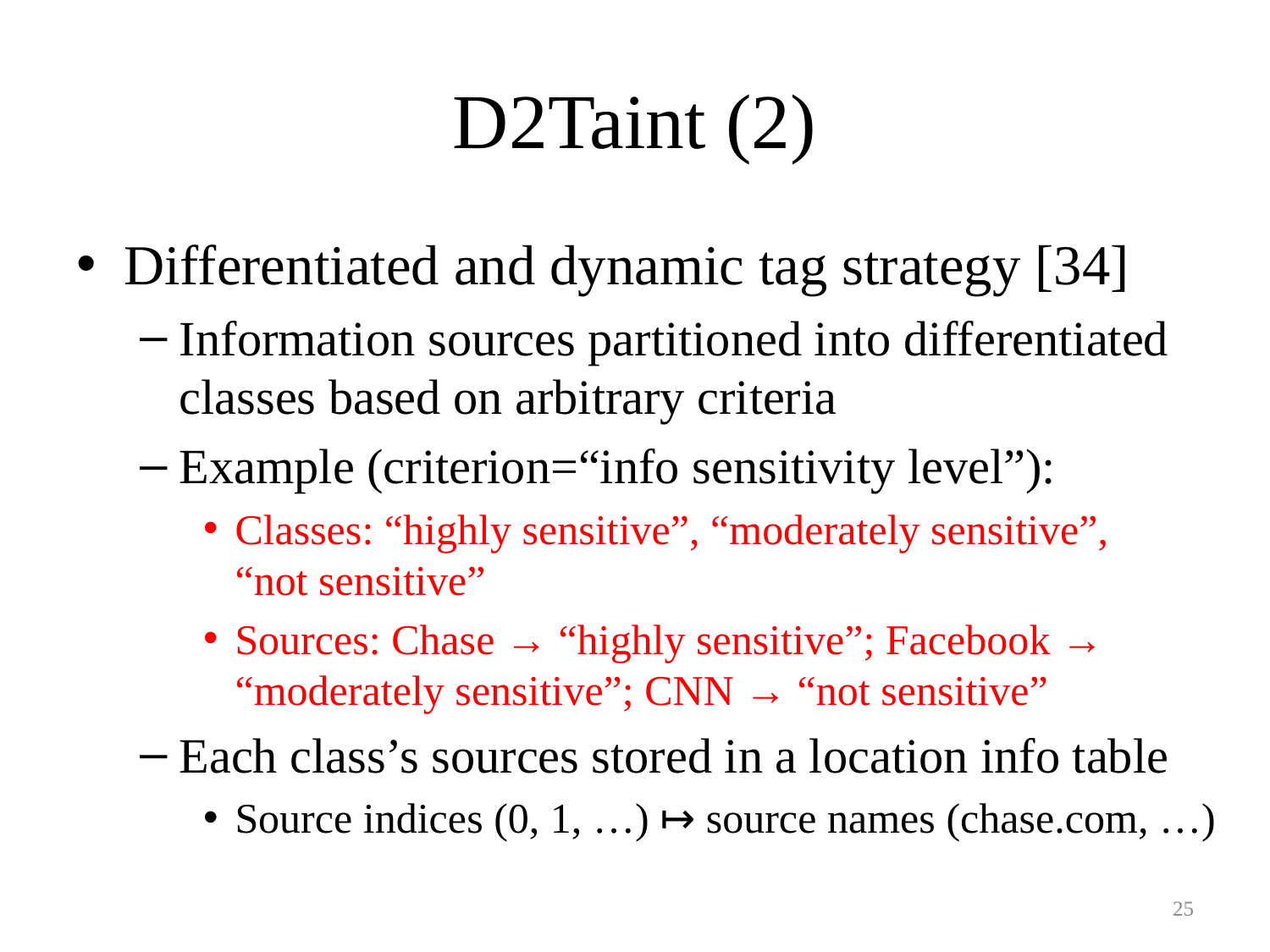

# D2Taint (2)
Differentiated and dynamic tag strategy [34]
Information sources partitioned into differentiated classes based on arbitrary criteria
Example (criterion=“info sensitivity level”):
Classes: “highly sensitive”, “moderately sensitive”,
“not sensitive”
Sources: Chase → “highly sensitive”; Facebook → “moderately sensitive”; CNN → “not sensitive”
Each class’s sources stored in a location info table
Source indices (0, 1, …) ↦ source names (chase.com, …)
25